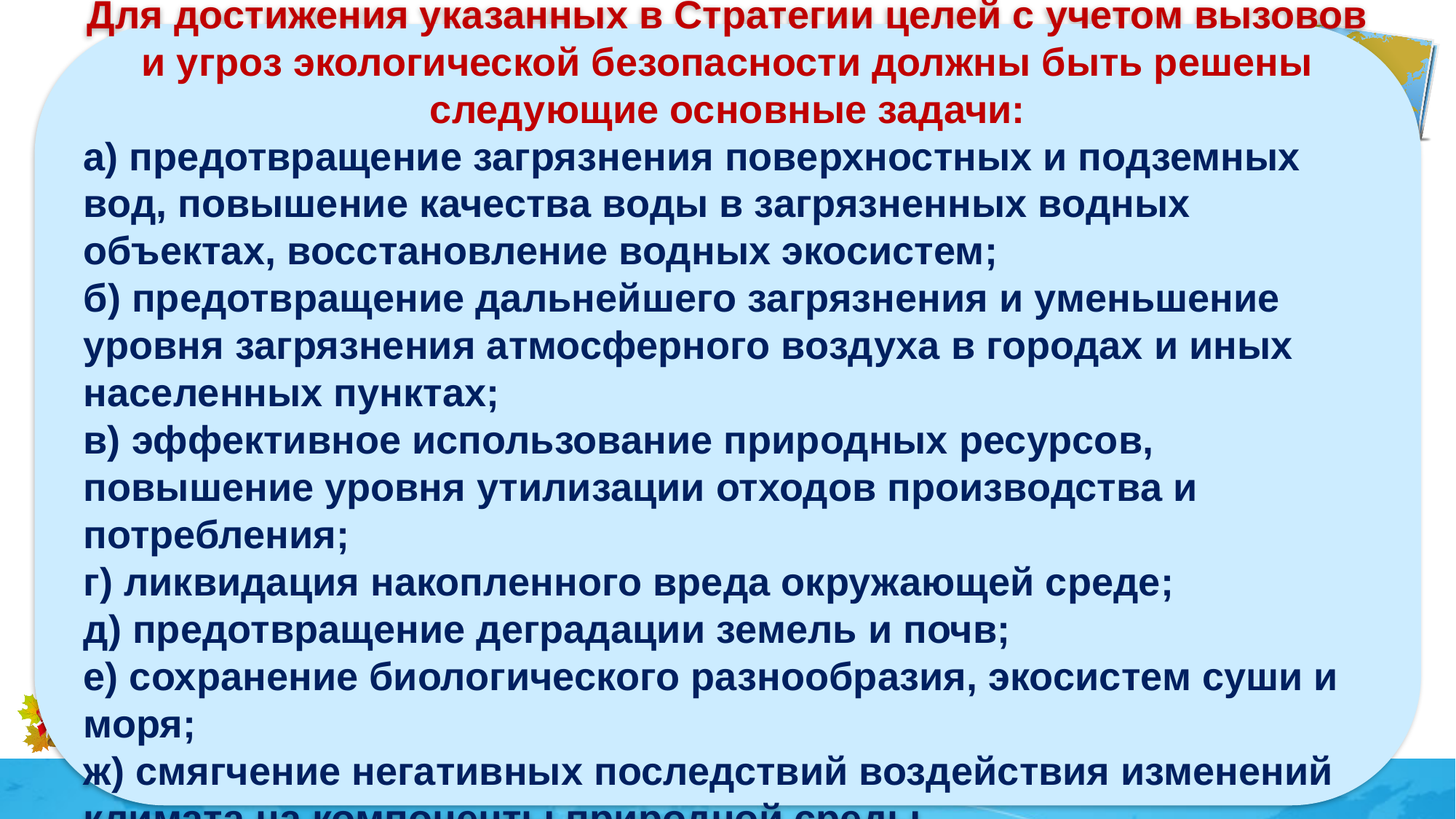

Для достижения указанных в Стратегии целей с учетом вызовов и угроз экологической безопасности должны быть решены следующие основные задачи:
а) предотвращение загрязнения поверхностных и подземных вод, повышение качества воды в загрязненных водных объектах, восстановление водных экосистем;
б) предотвращение дальнейшего загрязнения и уменьшение уровня загрязнения атмосферного воздуха в городах и иных населенных пунктах;
в) эффективное использование природных ресурсов, повышение уровня утилизации отходов производства и потребления;
г) ликвидация накопленного вреда окружающей среде;
д) предотвращение деградации земель и почв;
е) сохранение биологического разнообразия, экосистем суши и моря;
ж) смягчение негативных последствий воздействия изменений климата на компоненты природной среды.